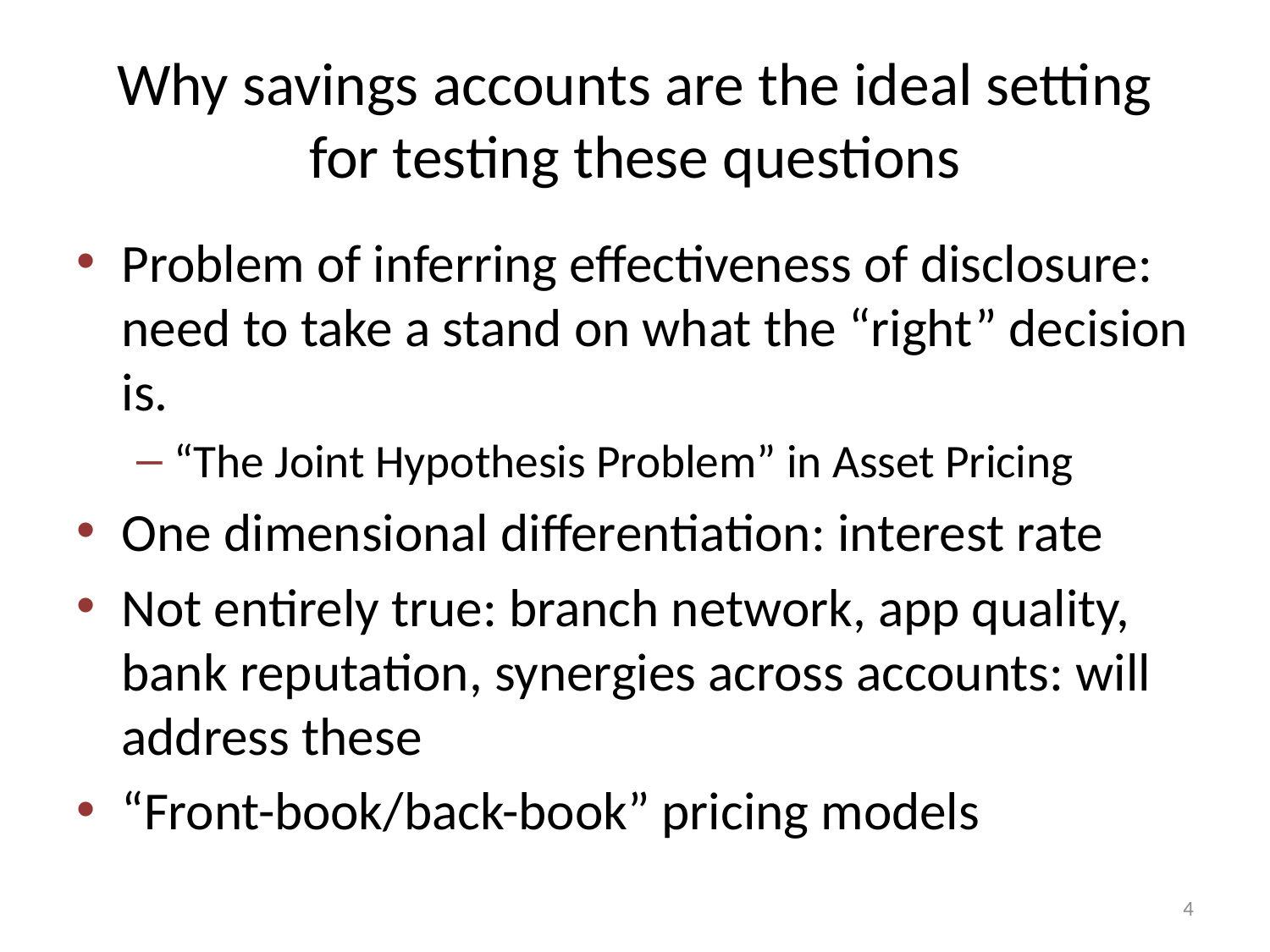

# Why savings accounts are the ideal setting for testing these questions
Problem of inferring effectiveness of disclosure: need to take a stand on what the “right” decision is.
“The Joint Hypothesis Problem” in Asset Pricing
One dimensional differentiation: interest rate
Not entirely true: branch network, app quality, bank reputation, synergies across accounts: will address these
“Front-book/back-book” pricing models
4